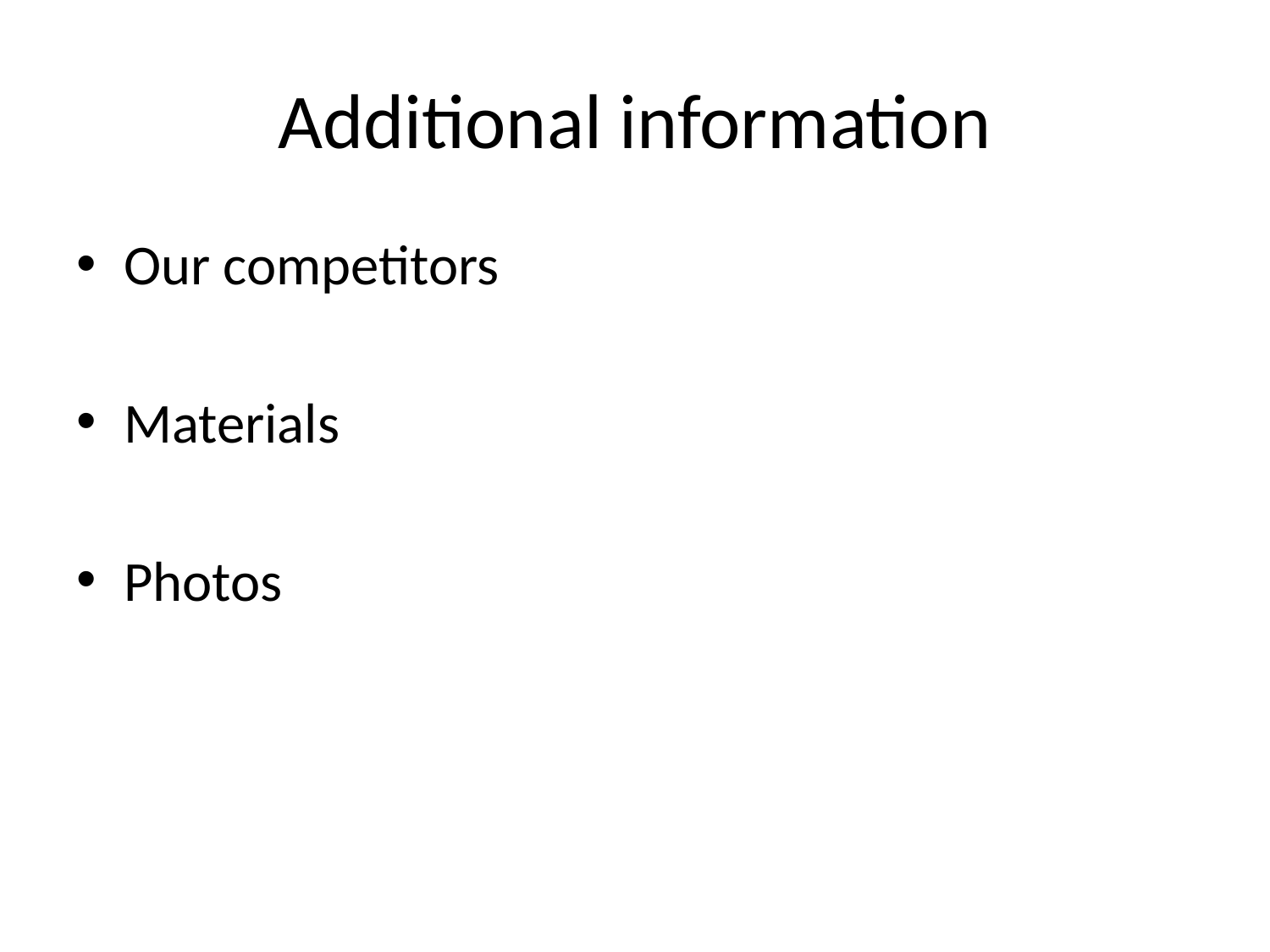

# Additional information
Our competitors

Materials

Photos